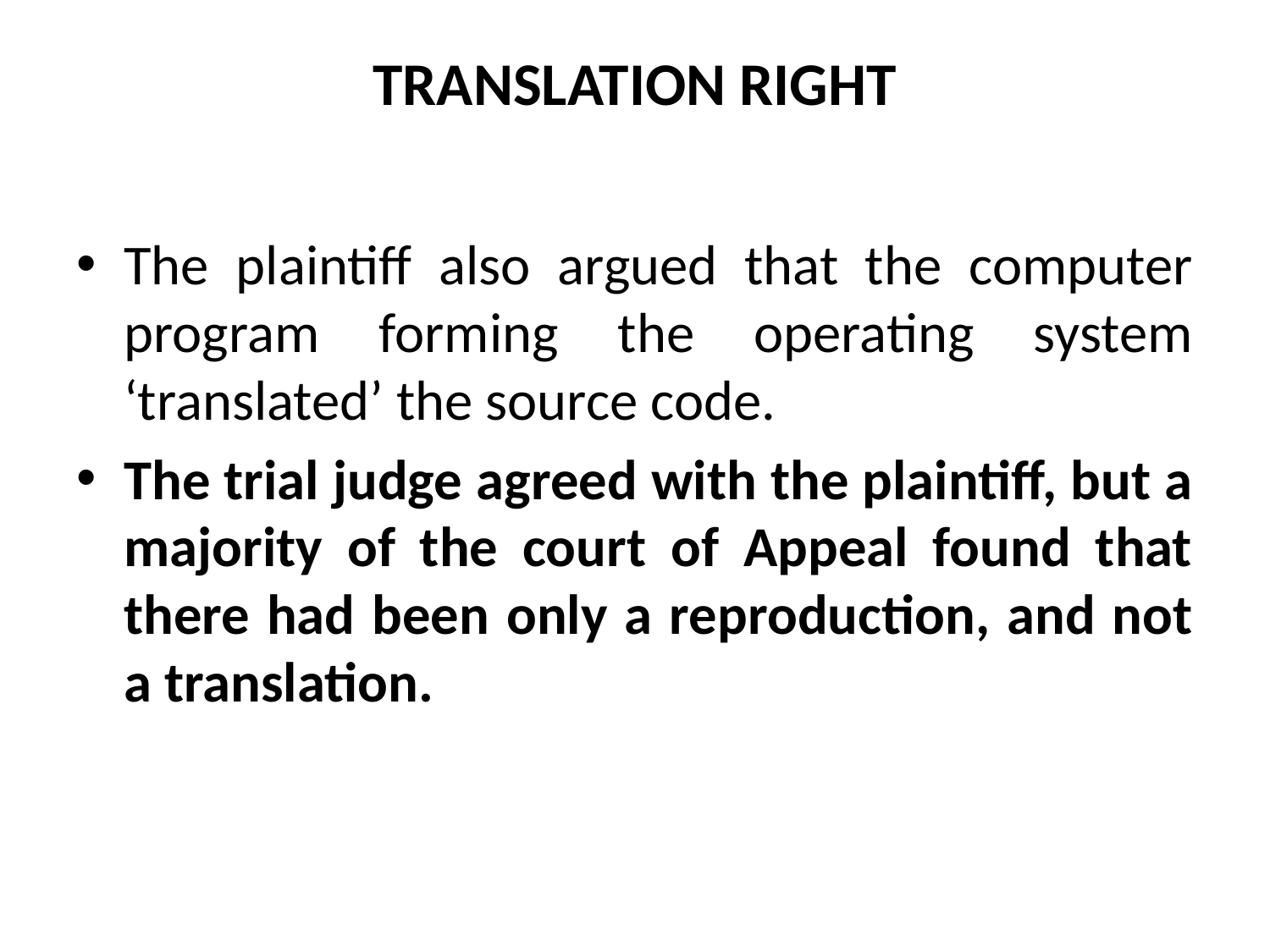

# TRANSLATION RIGHT
The plaintiff also argued that the computer program forming the operating system ‘translated’ the source code.
The trial judge agreed with the plaintiff, but a majority of the court of Appeal found that there had been only a reproduction, and not a translation.